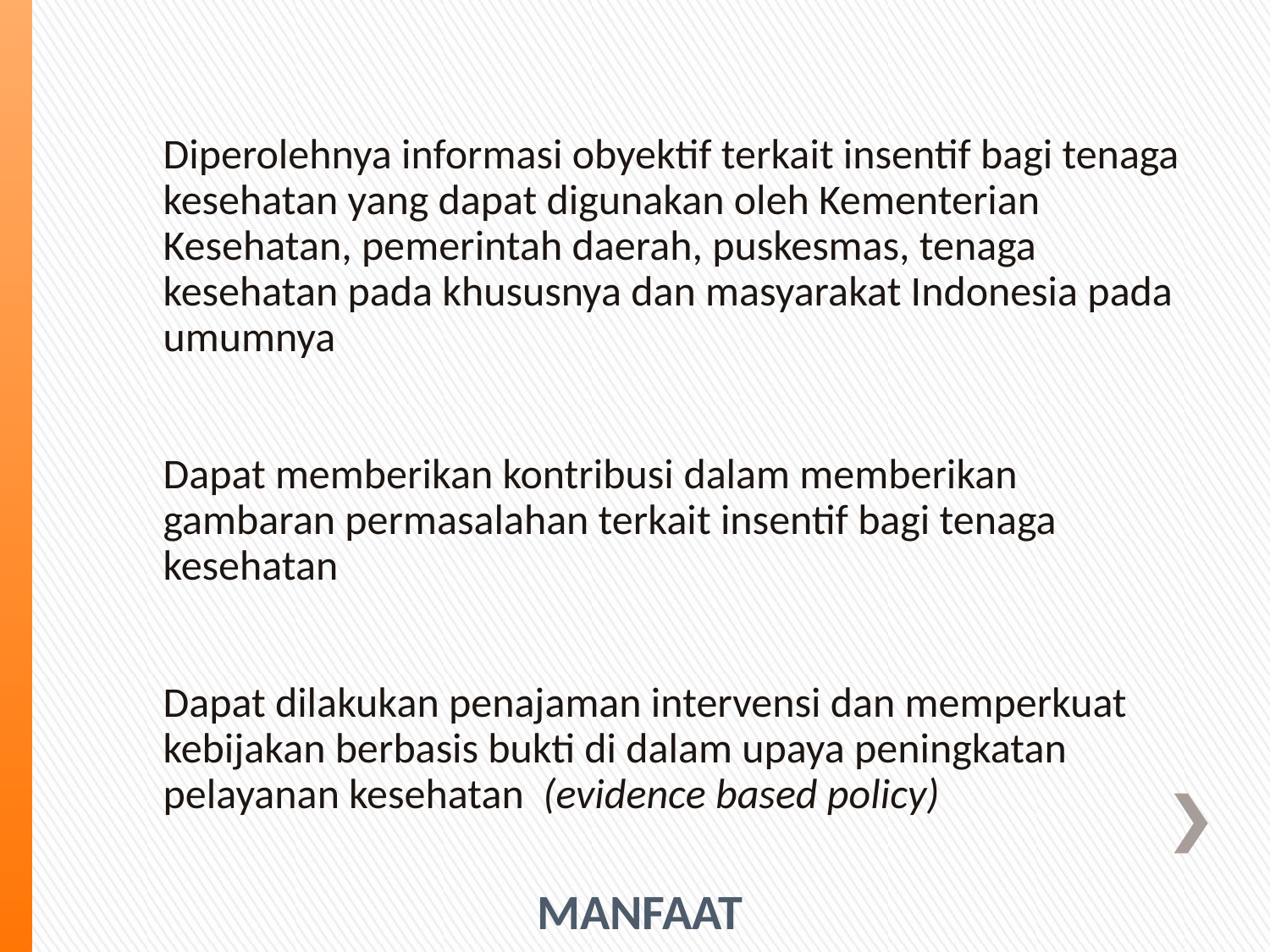

Diperolehnya informasi obyektif terkait insentif bagi tenaga kesehatan yang dapat digunakan oleh Kementerian Kesehatan, pemerintah daerah, puskesmas, tenaga kesehatan pada khususnya dan masyarakat Indonesia pada umumnya

Dapat memberikan kontribusi dalam memberikan gambaran permasalahan terkait insentif bagi tenaga kesehatan

Dapat dilakukan penajaman intervensi dan memperkuat kebijakan berbasis bukti di dalam upaya peningkatan pelayanan kesehatan  (evidence based policy)
MANFAAT